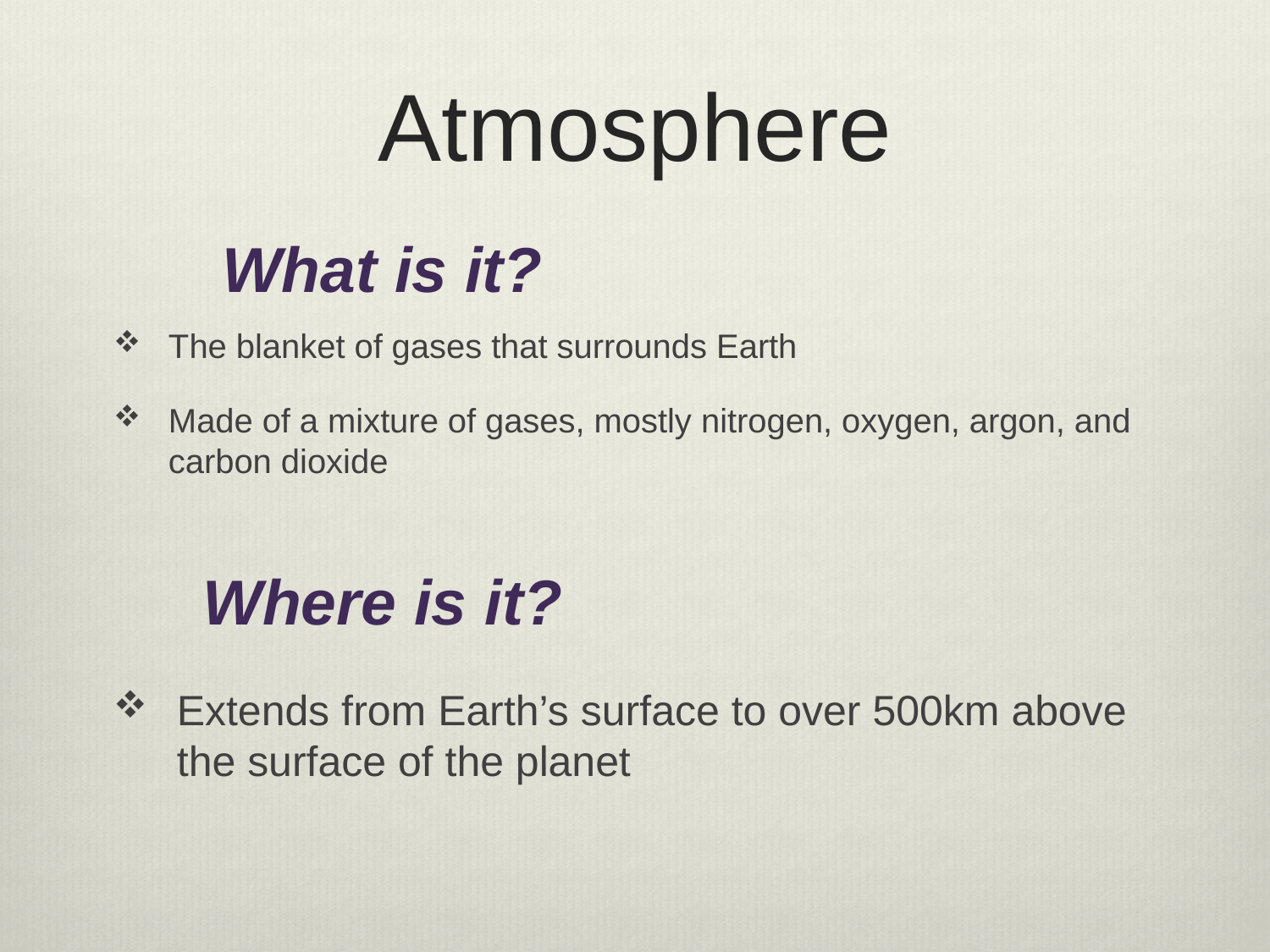

# Atmosphere
What is it?
The blanket of gases that surrounds Earth
Made of a mixture of gases, mostly nitrogen, oxygen, argon, and carbon dioxide
Where is it?
Extends from Earth’s surface to over 500km above the surface of the planet